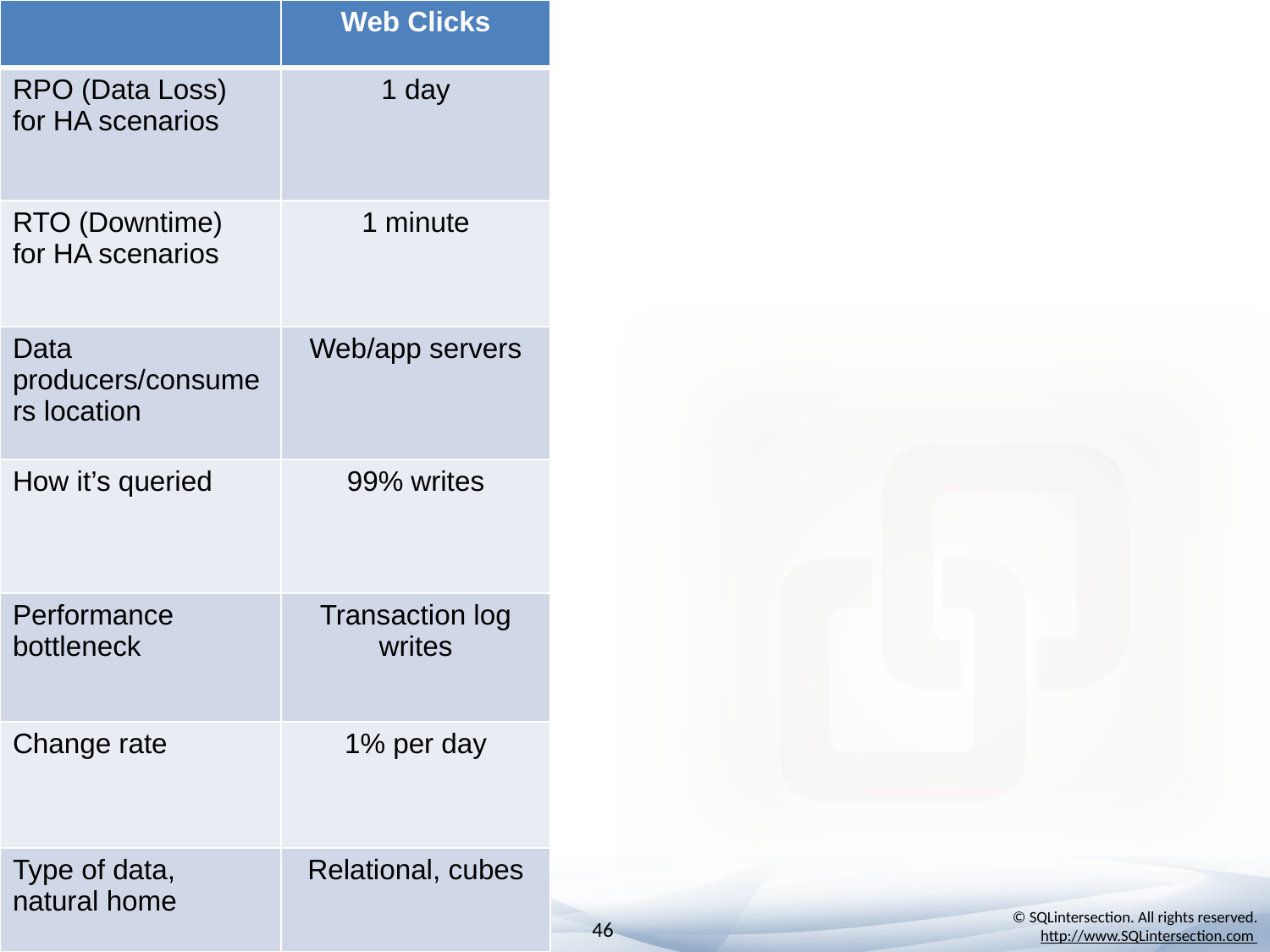

|  | Web Clicks |
| --- | --- |
| RPO (Data Loss) for HA scenarios | 1 day |
| RTO (Downtime) for HA scenarios | 1 minute |
| Data producers/consumers location | Web/app servers |
| How it’s queried | 99% writes |
| Performance bottleneck | Transaction log writes |
| Change rate | 1% per day |
| Type of data, natural home | Relational, cubes |
#